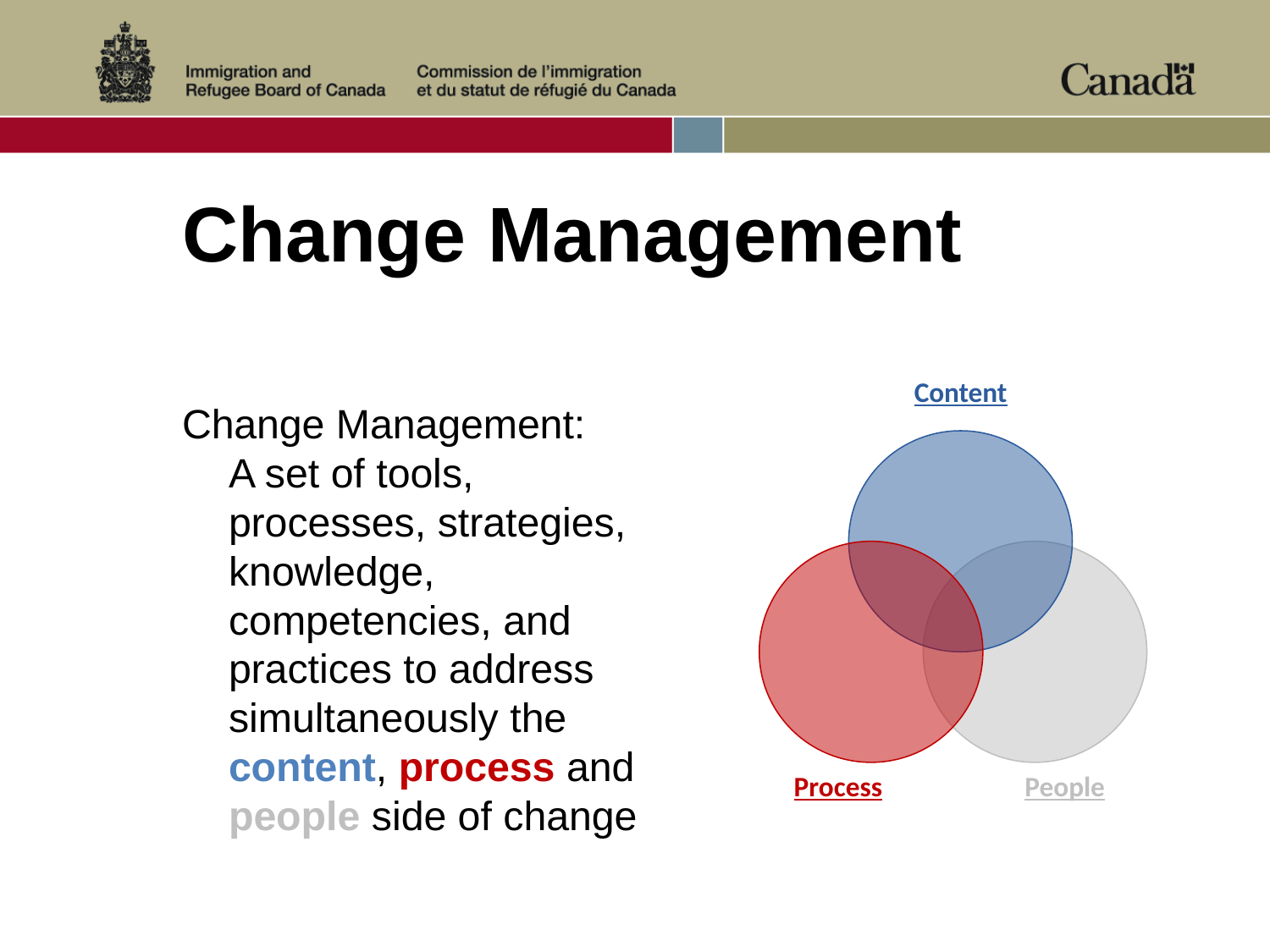

# Change Management
Content

Process
People
Change Management:
A set of tools, processes, strategies, knowledge, competencies, and practices to address simultaneously the content, process and people side of change